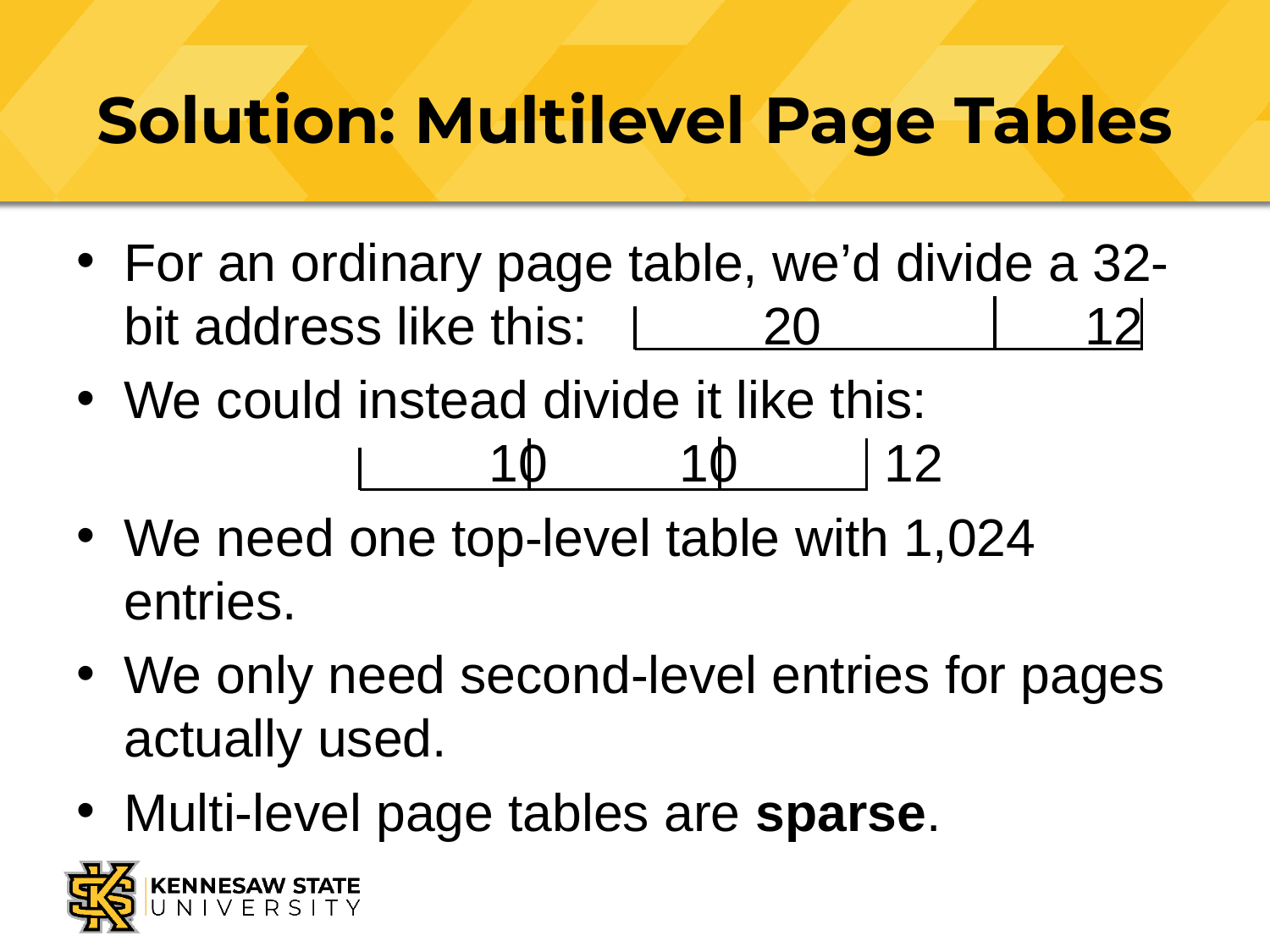

# Solution: Multilevel Page Tables
For an ordinary page table, we’d divide a 32-bit address like this:            20                  12
We could instead divide it like this:
                         10         10          12
We need one top-level table with 1,024 entries.
We only need second-level entries for pages actually used.
Multi-level page tables are sparse.